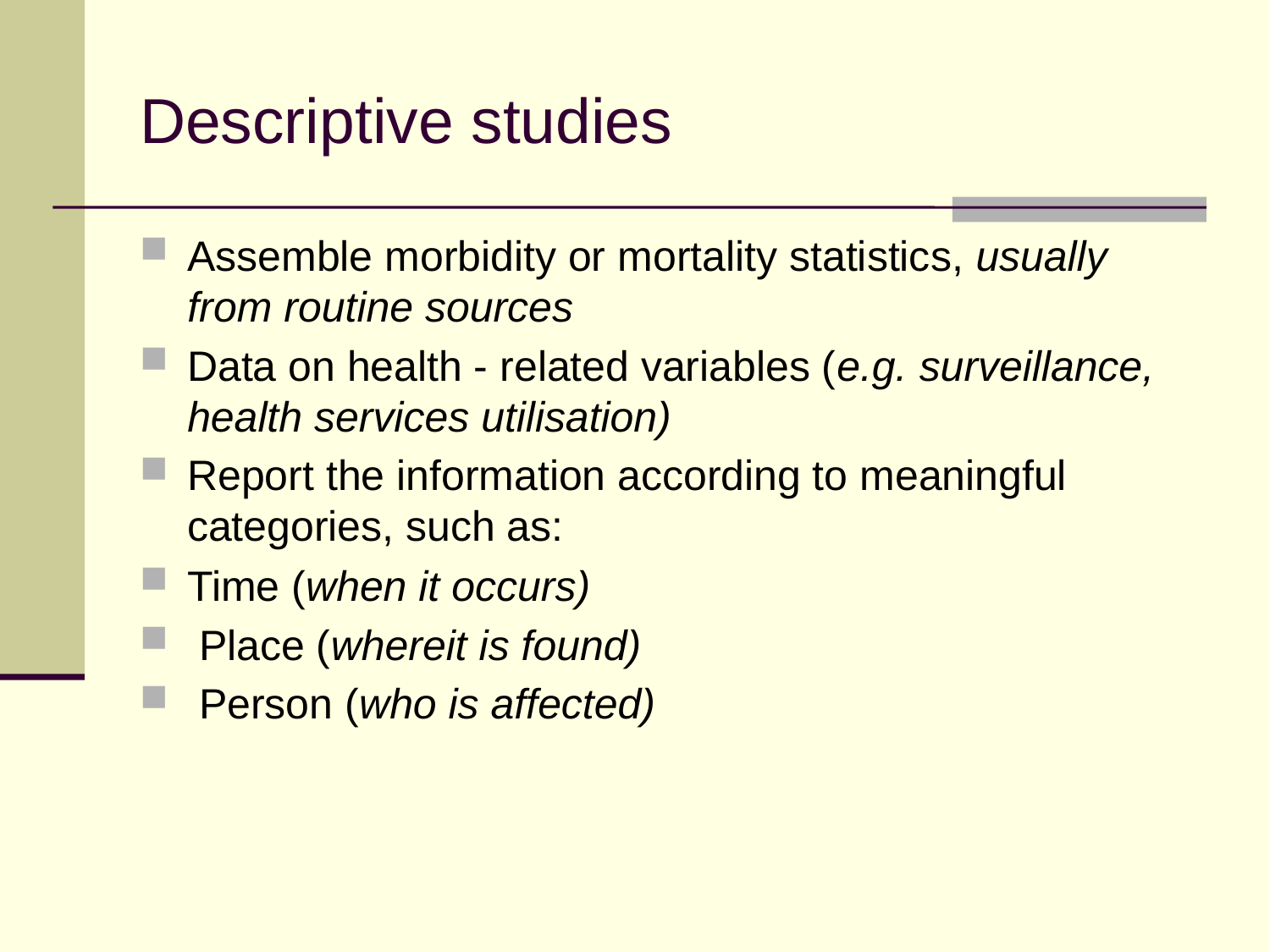

# Descriptive studies
Assemble morbidity or mortality statistics, usually from routine sources
Data on health - related variables (e.g. surveillance, health services utilisation)
Report the information according to meaningful categories, such as:
Time (when it occurs)
 Place (whereit is found)
 Person (who is affected)